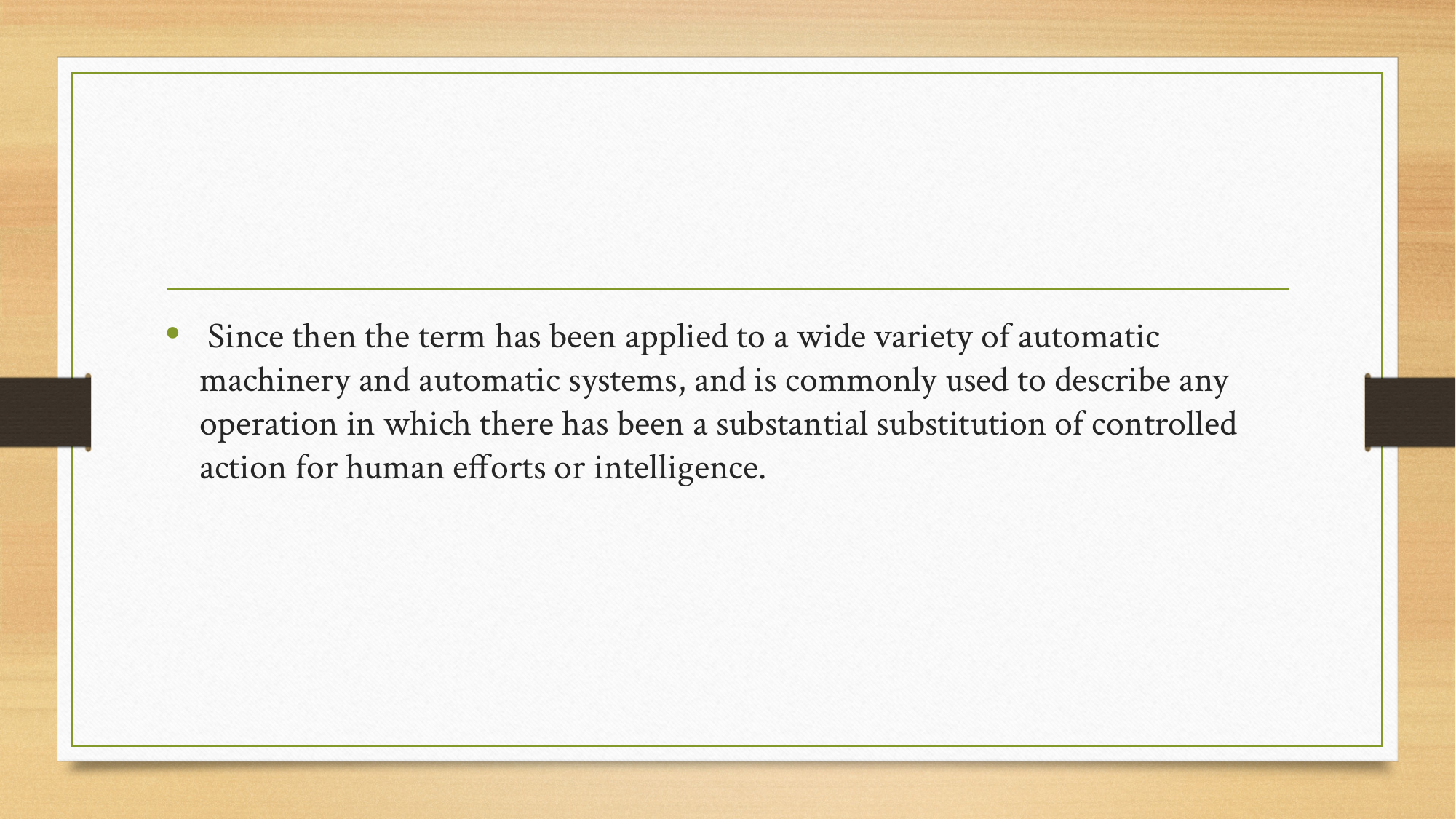

#
 Since then the term has been applied to a wide variety of automatic machinery and automatic systems, and is commonly used to describe any operation in which there has been a substantial substitution of controlled action for human efforts or intelligence.